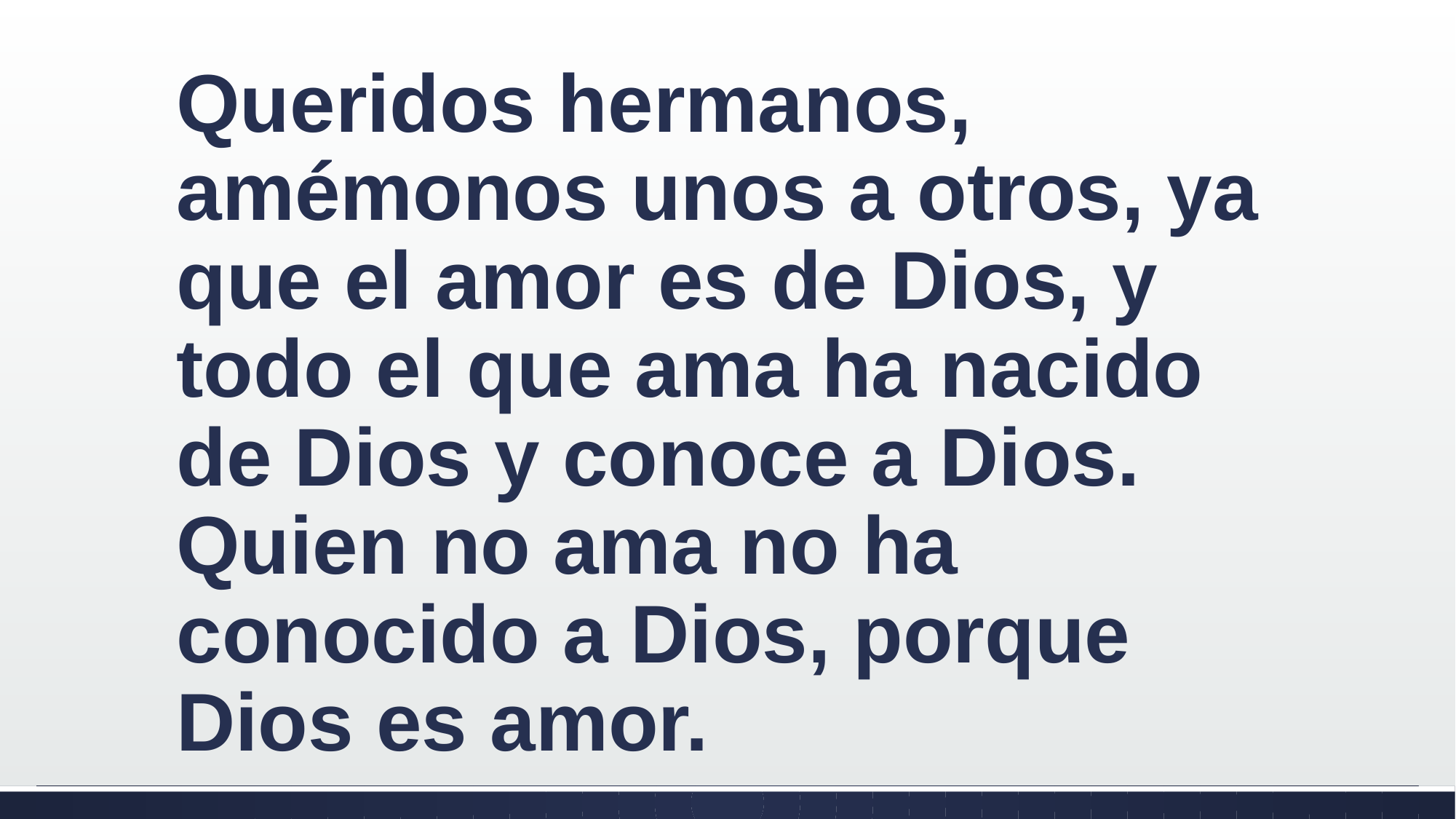

#
Queridos hermanos, amémonos unos a otros, ya que el amor es de Dios, y todo el que ama ha nacido de Dios y conoce a Dios. Quien no ama no ha conocido a Dios, porque Dios es amor.